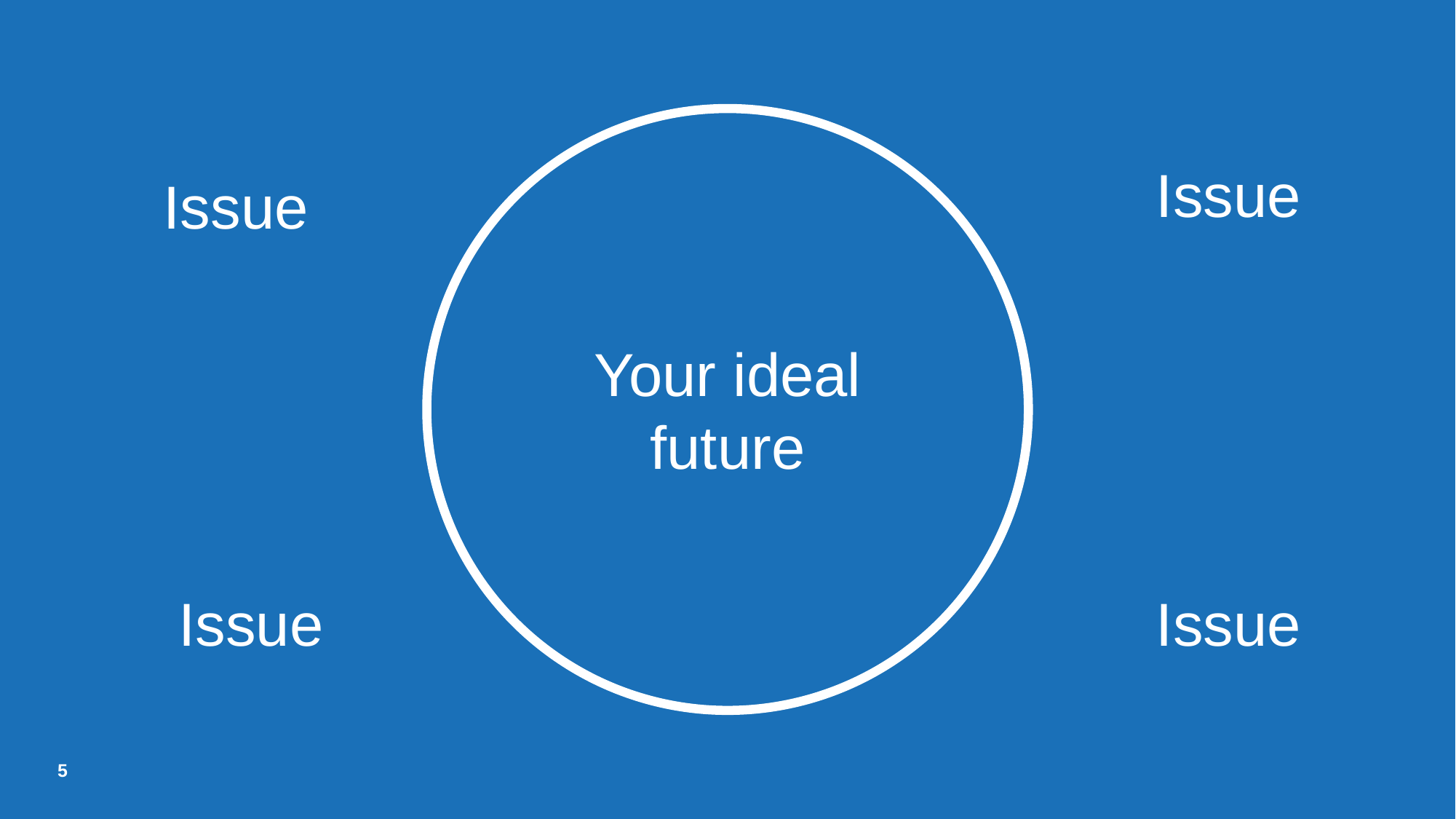

Your Ideal Future

Issue
Issue
Your ideal future
Issue
Issue
5